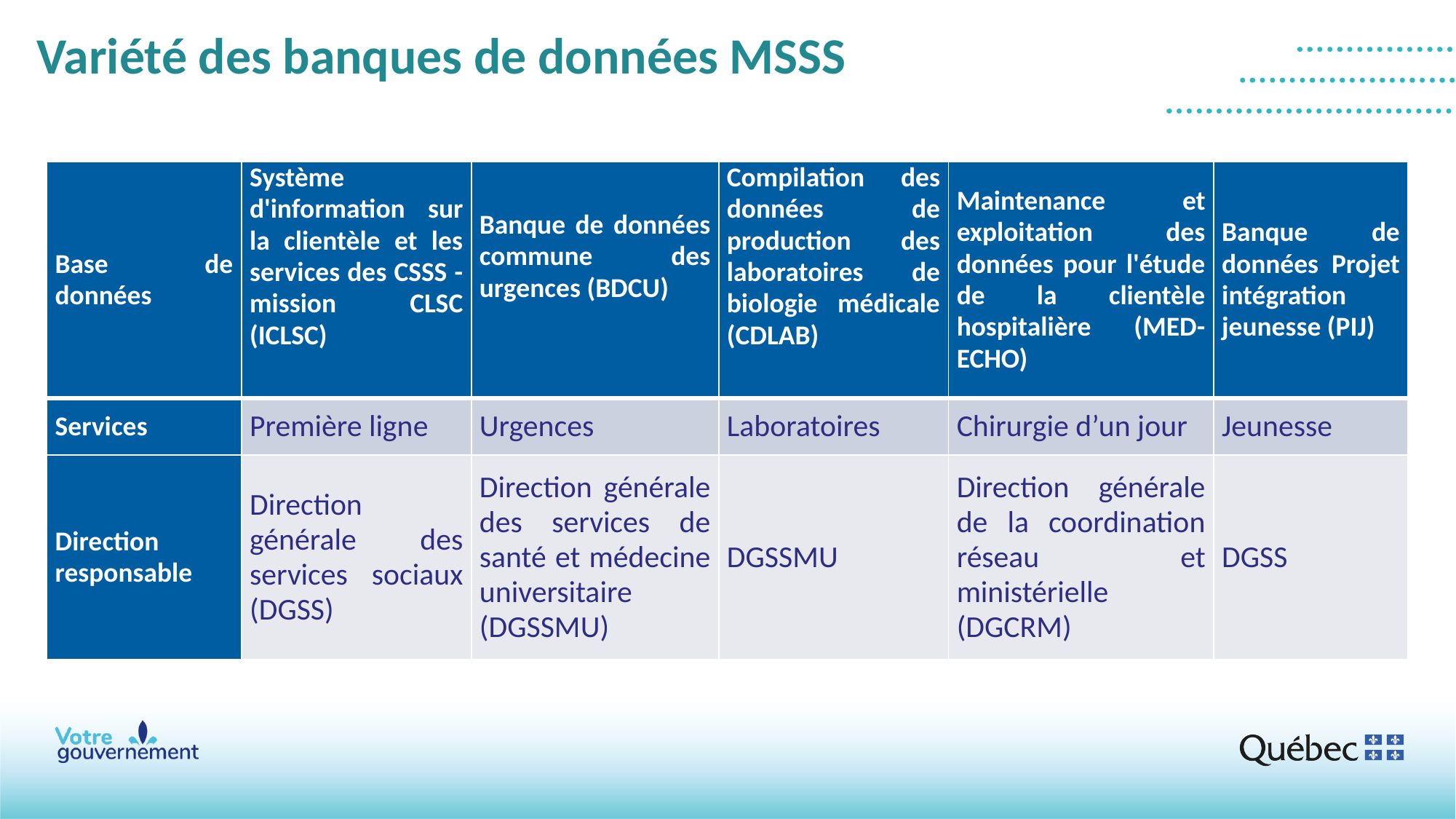

# Variété des banques de données MSSS
| Base de données | Système d'information sur la clientèle et les services des CSSS - mission CLSC (ICLSC) | Banque de données commune des urgences (BDCU) | Compilation des données de production des laboratoires de biologie médicale (CDLAB) | Maintenance et exploitation des données pour l'étude de la clientèle hospitalière (MED-ECHO) | Banque de données Projet intégration jeunesse (PIJ) |
| --- | --- | --- | --- | --- | --- |
| Services | Première ligne | Urgences | Laboratoires | Chirurgie d’un jour | Jeunesse |
| Direction responsable | Direction générale des services sociaux (DGSS) | Direction générale des services de santé et médecine universitaire (DGSSMU) | DGSSMU | Direction générale de la coordination réseau et ministérielle (DGCRM) | DGSS |